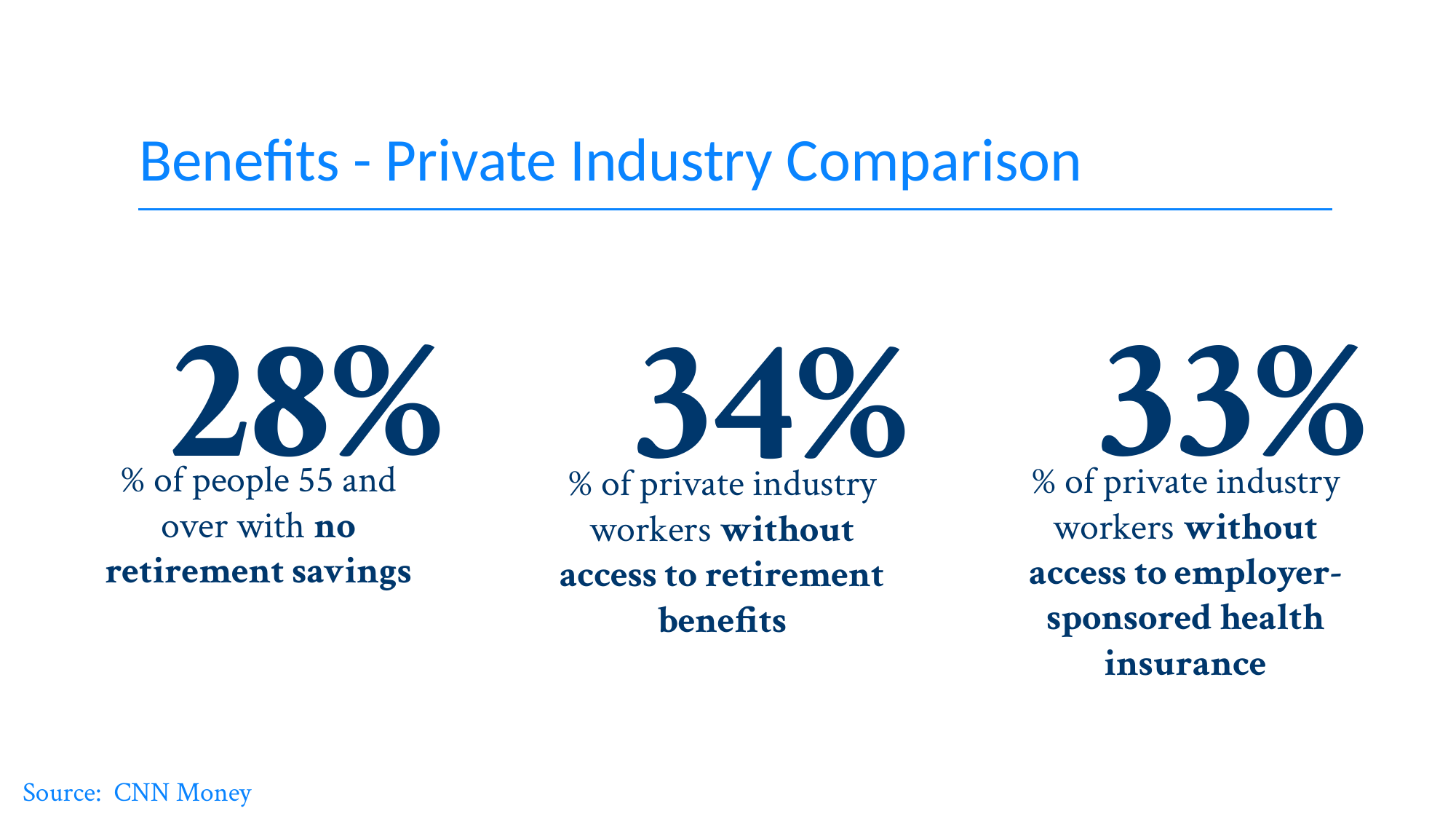

# Benefits - Private Industry Comparison
28%
33%
34%
% of people 55 and over with no retirement savings
% of private industry workers without access to employer-sponsored health insurance
% of private industry workers without access to retirement benefits
Source:  CNN Money